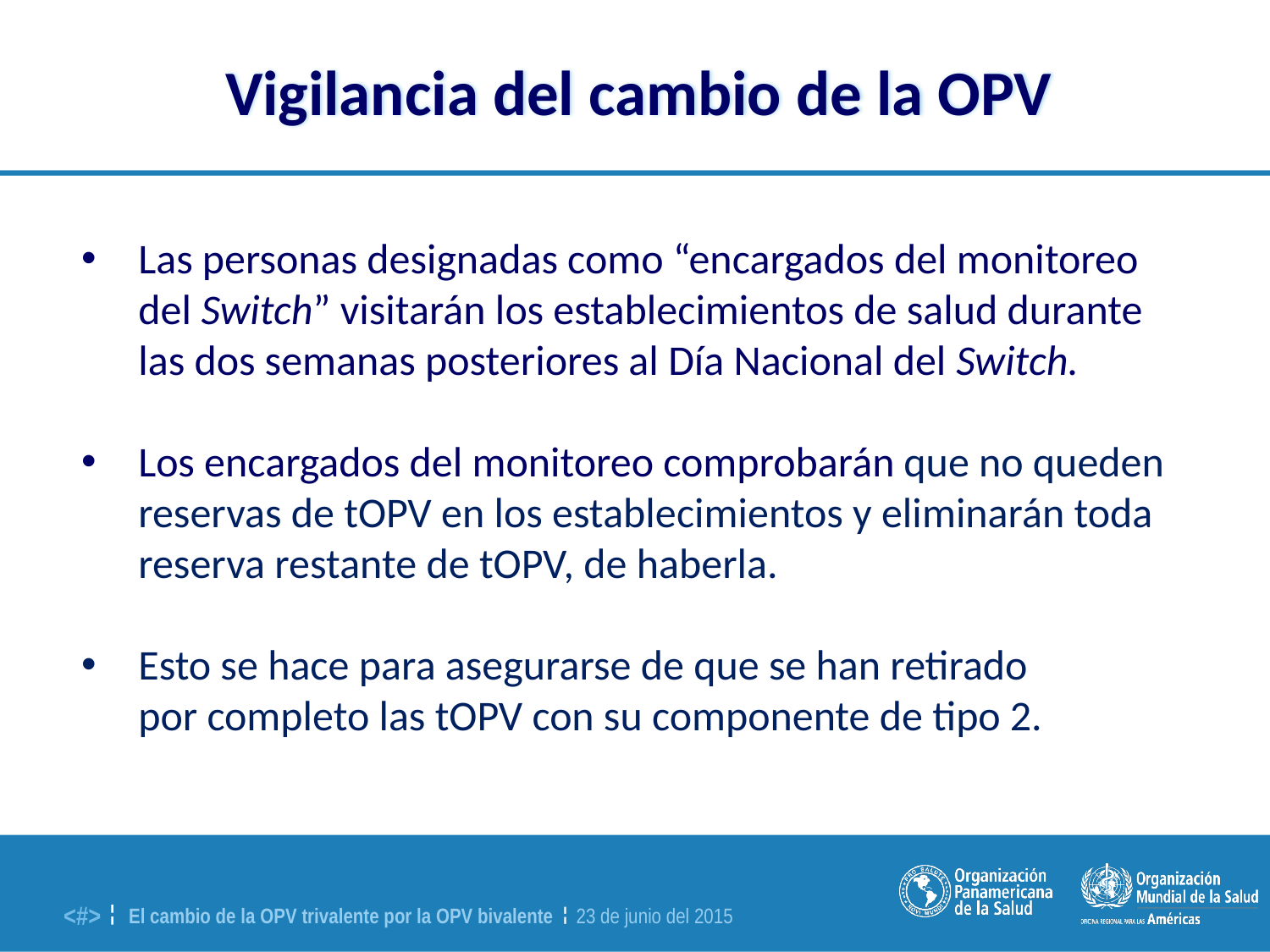

Vigilancia del cambio de la OPV
Las personas designadas como “encargados del monitoreo del Switch” visitarán los establecimientos de salud durante las dos semanas posteriores al Día Nacional del Switch.
Los encargados del monitoreo comprobarán que no queden reservas de tOPV en los establecimientos y eliminarán toda reserva restante de tOPV, de haberla.

Esto se hace para asegurarse de que se han retirado
por completo las tOPV con su componente de tipo 2.